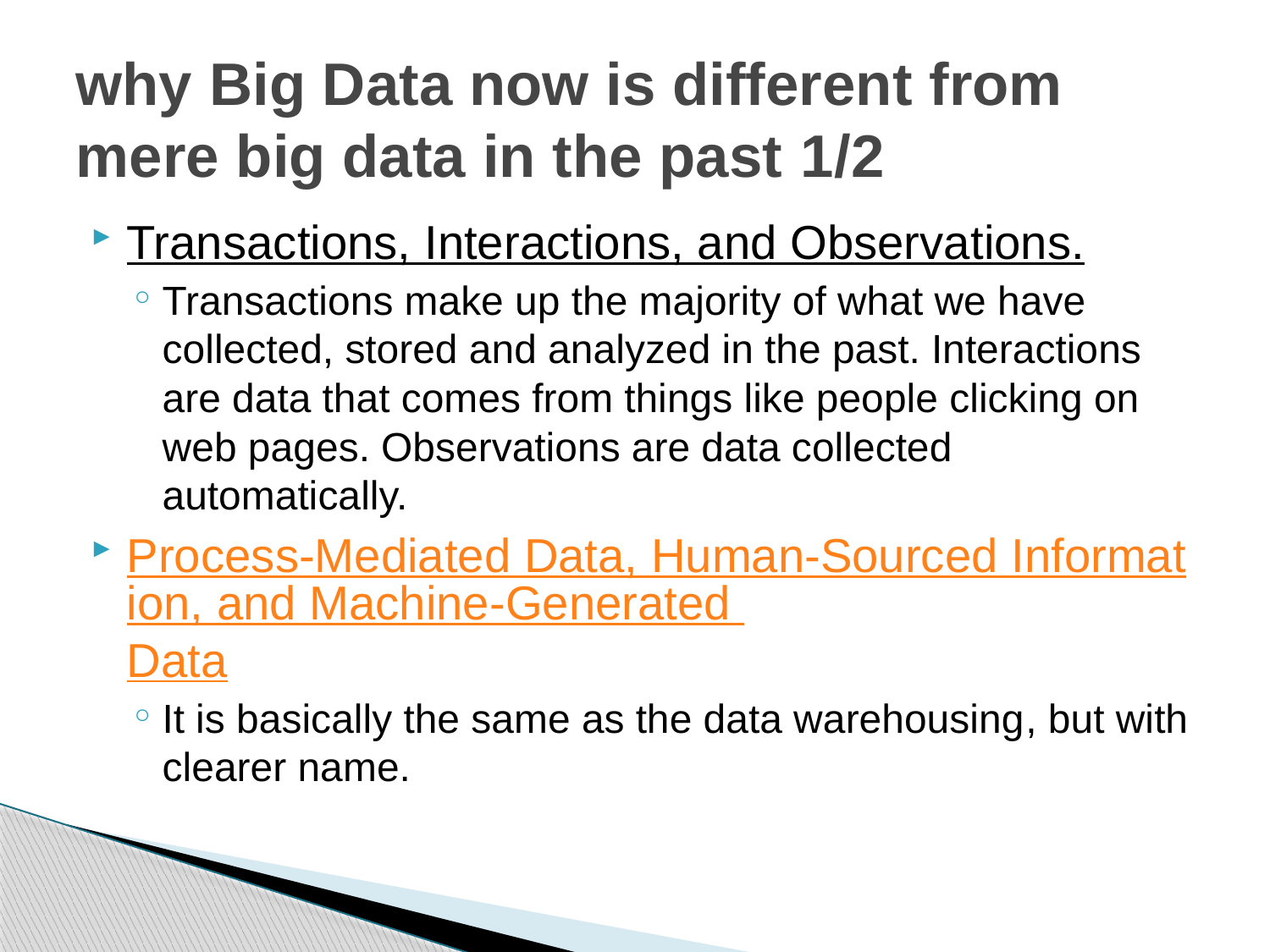

# why Big Data now is different from mere big data in the past 1/2
Transactions, Interactions, and Observations.
Transactions make up the majority of what we have collected, stored and analyzed in the past. Interactions are data that comes from things like people clicking on web pages. Observations are data collected automatically.
Process-Mediated Data, Human-Sourced Information, and Machine-Generated Data
It is basically the same as the data warehousing, but with clearer name.